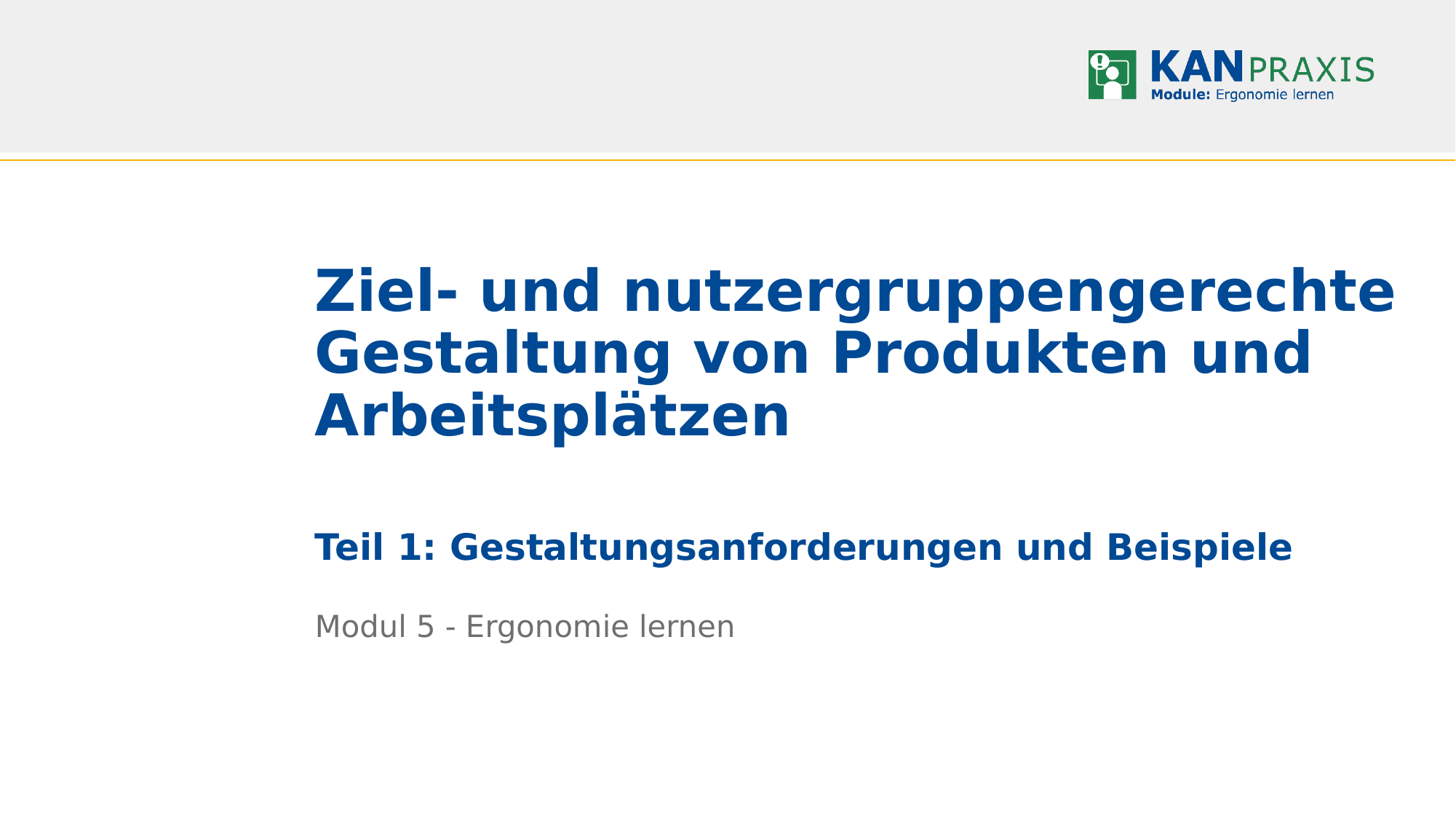

# Ziel- und nutzergruppengerechte Gestaltung von Produkten und Arbeitsplätzen Teil 1: Gestaltungsanforderungen und Beispiele
Modul 5 - Ergonomie lernen
Modul 5 - Ergonomie lernen - Teil 1
08.09.2023
Seite 1